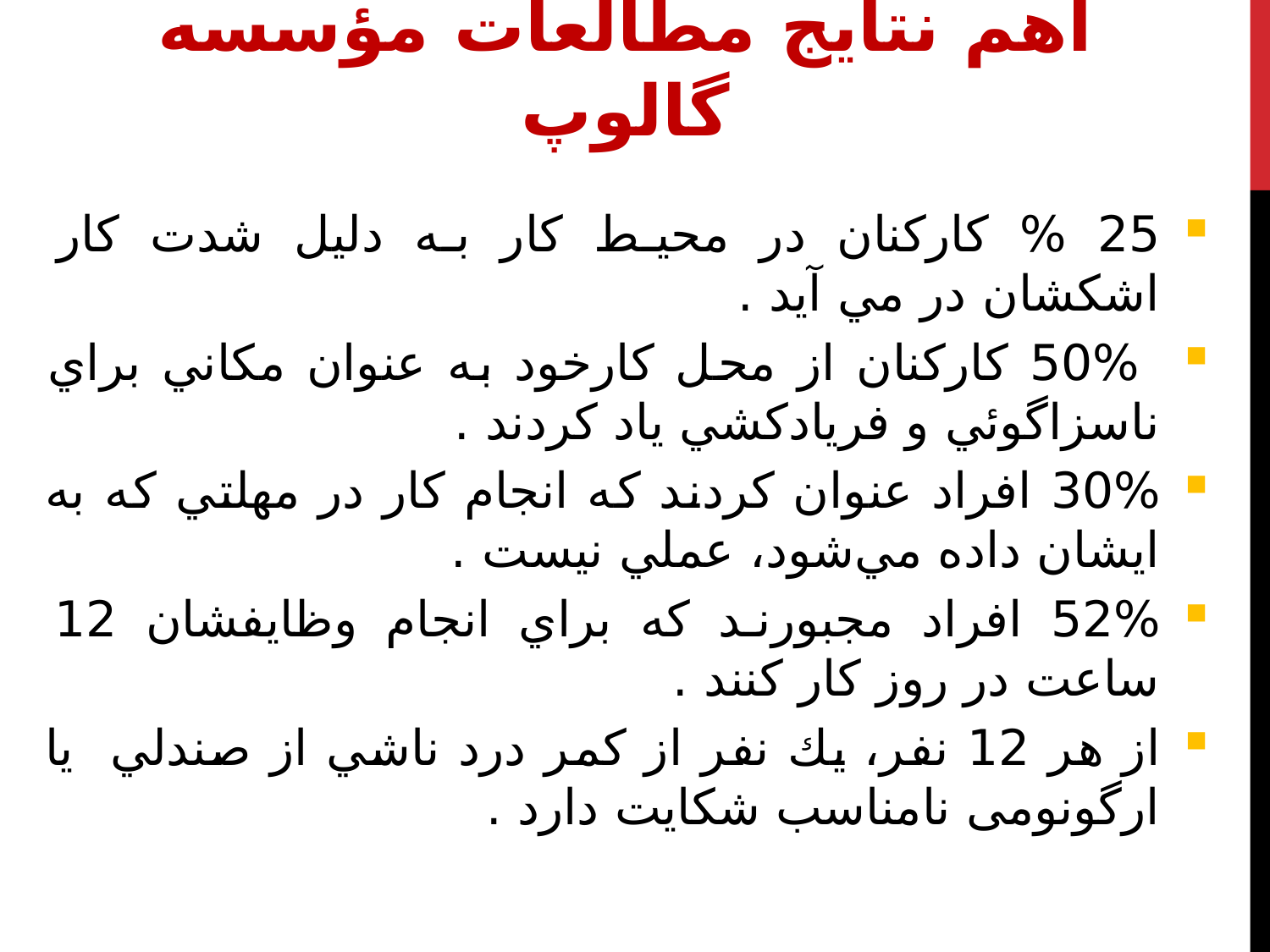

اهم نتايج مطالعات مؤسسه گالوپ
25 % كاركنان در محيط كار به دلیل شدت کار اشكشان در مي آيد .
 50% كاركنان از محل كارخود به عنوان مكاني براي ناسزاگوئي و فريادكشي ياد كردند .
30% افراد عنوان كردند كه انجام كار در مهلتي كه به ايشان داده مي‌شود، عملي نيست .
52% افراد مجبورند كه براي انجام وظايفشان 12 ساعت در روز كار كنند .
از هر 12 نفر، يك نفر از كمر درد ناشي از صندلي  یا ارگونومی نامناسب شكايت دارد .